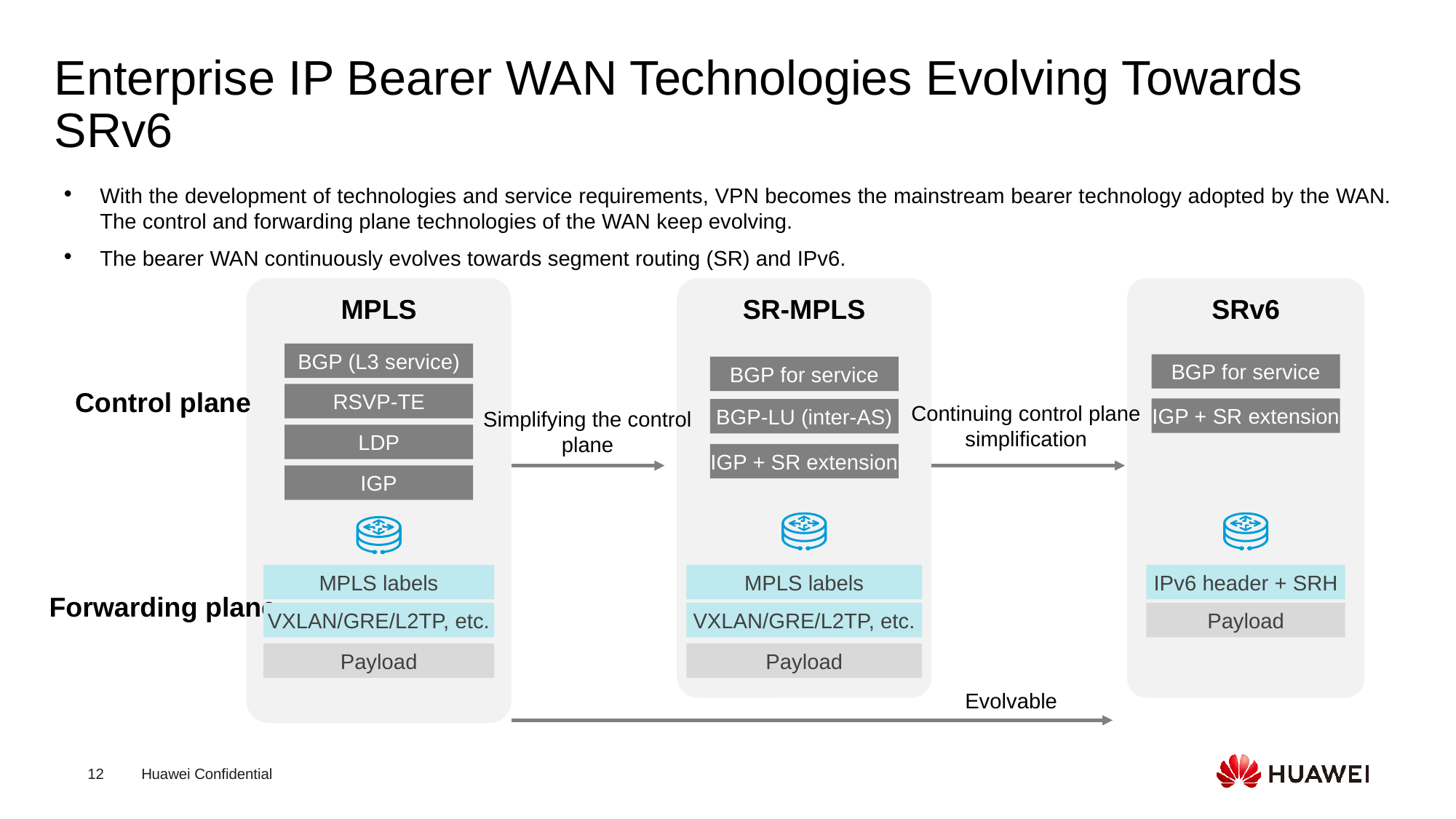

# Enterprise IP Bearer WAN Technologies Evolving Towards SRv6
With the development of technologies and service requirements, VPN becomes the mainstream bearer technology adopted by the WAN. The control and forwarding plane technologies of the WAN keep evolving.
The bearer WAN continuously evolves towards segment routing (SR) and IPv6.

MPLS
SR-MPLS
SRv6
BGP (L3 service)
BGP for service
BGP for service
Control plane
RSVP-TE
Continuing control plane simplification
IGP + SR extension
BGP-LU (inter-AS)
Simplifying the control plane
LDP
IGP + SR extension
IGP

MPLS labels
MPLS labels
IPv6 header + SRH
Forwarding plane
VXLAN/GRE/L2TP, etc.
VXLAN/GRE/L2TP, etc.
Payload
Payload
Payload
Evolvable